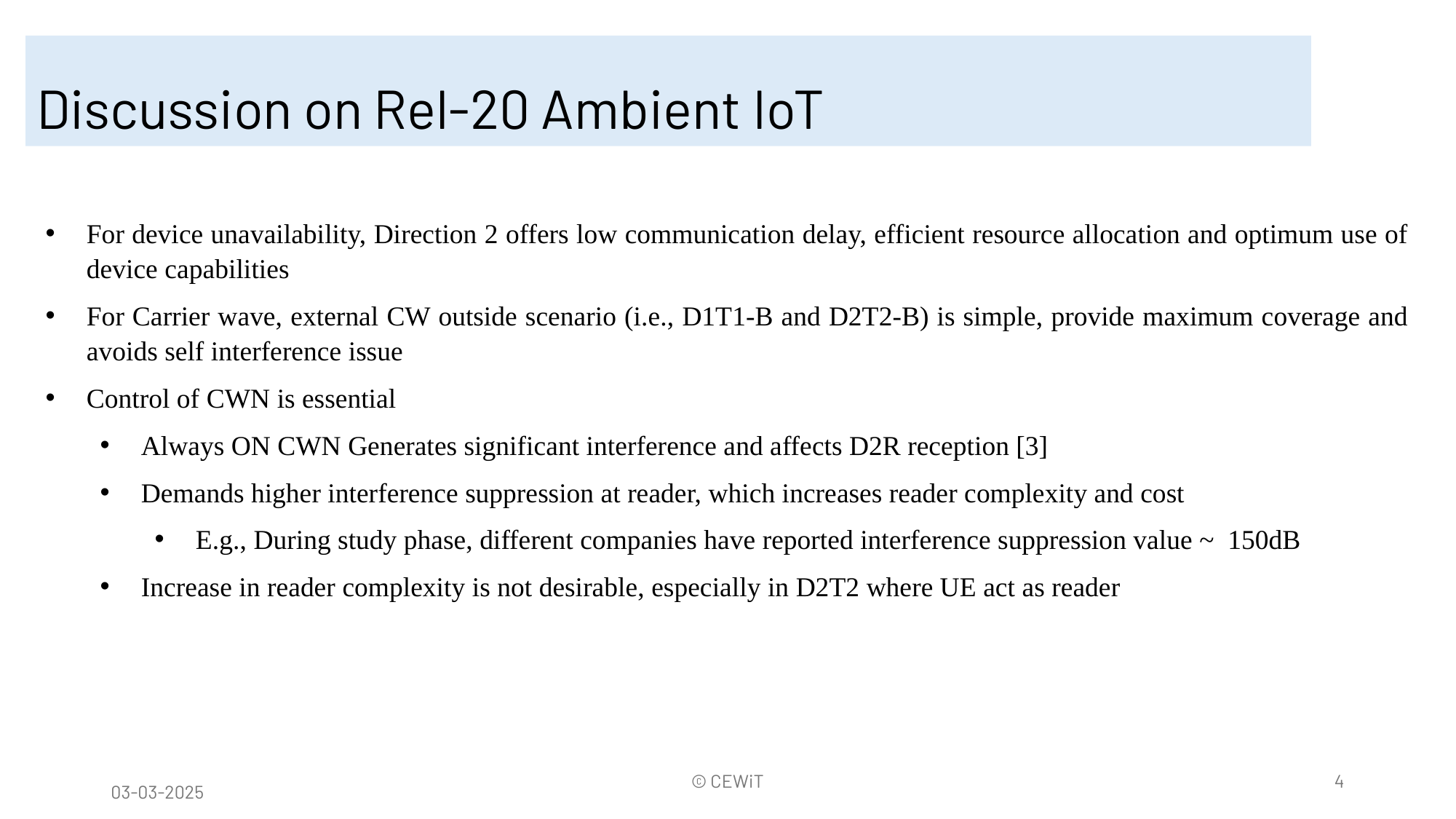

Discussion on Rel-20 Ambient IoT
For device unavailability, Direction 2 offers low communication delay, efficient resource allocation and optimum use of device capabilities
For Carrier wave, external CW outside scenario (i.e., D1T1-B and D2T2-B) is simple, provide maximum coverage and avoids self interference issue
Control of CWN is essential
Always ON CWN Generates significant interference and affects D2R reception [3]
Demands higher interference suppression at reader, which increases reader complexity and cost
E.g., During study phase, different companies have reported interference suppression value ~  150dB
Increase in reader complexity is not desirable, especially in D2T2 where UE act as reader
© CEWiT
4
03-03-2025